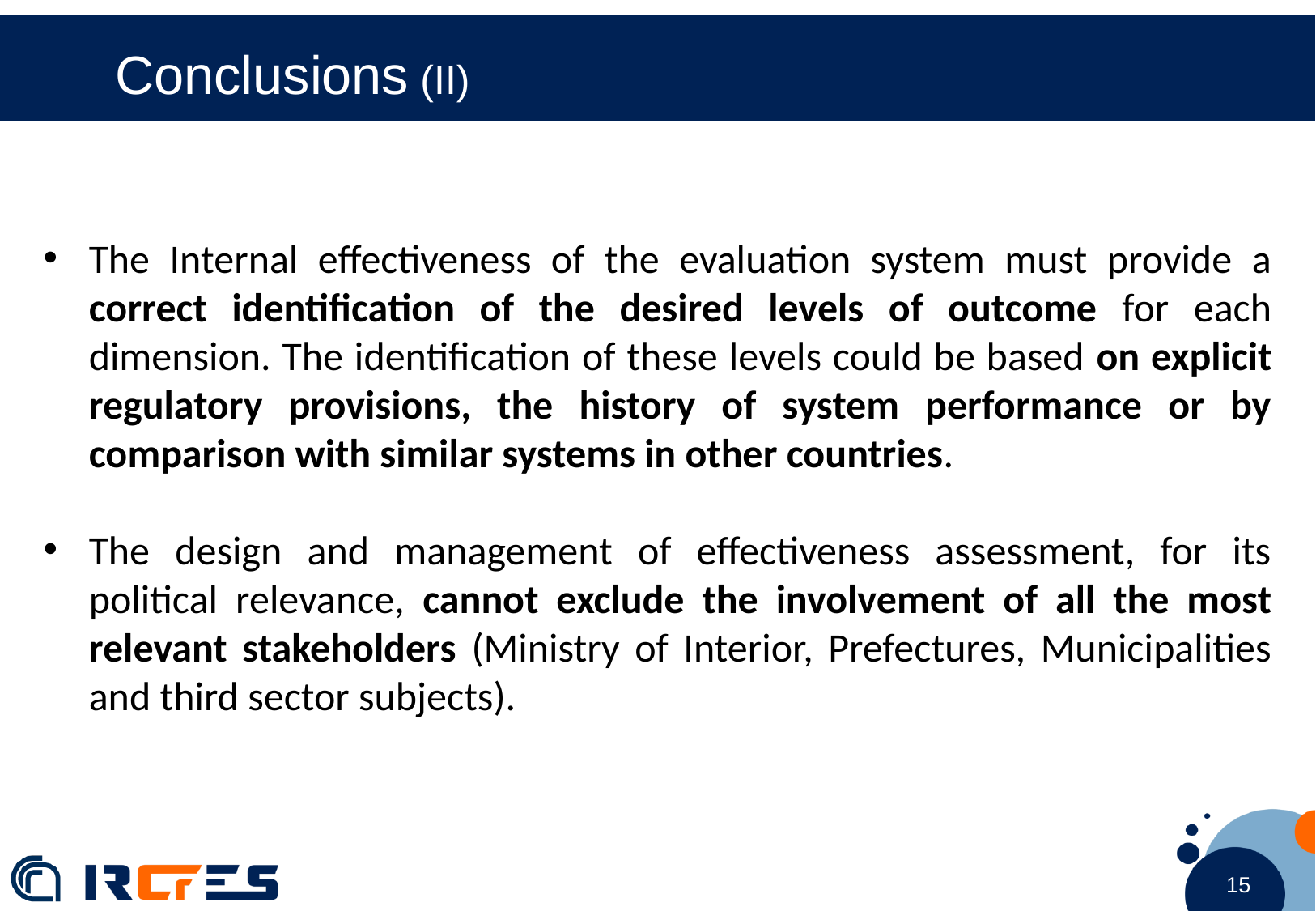

Conclusions (II)

The Internal effectiveness of the evaluation system must provide a correct identification of the desired levels of outcome for each dimension. The identification of these levels could be based on explicit regulatory provisions, the history of system performance or by comparison with similar systems in other countries.

The design and management of effectiveness assessment, for its political relevance, cannot exclude the involvement of all the most relevant stakeholders (Ministry of Interior, Prefectures, Municipalities and third sector subjects).